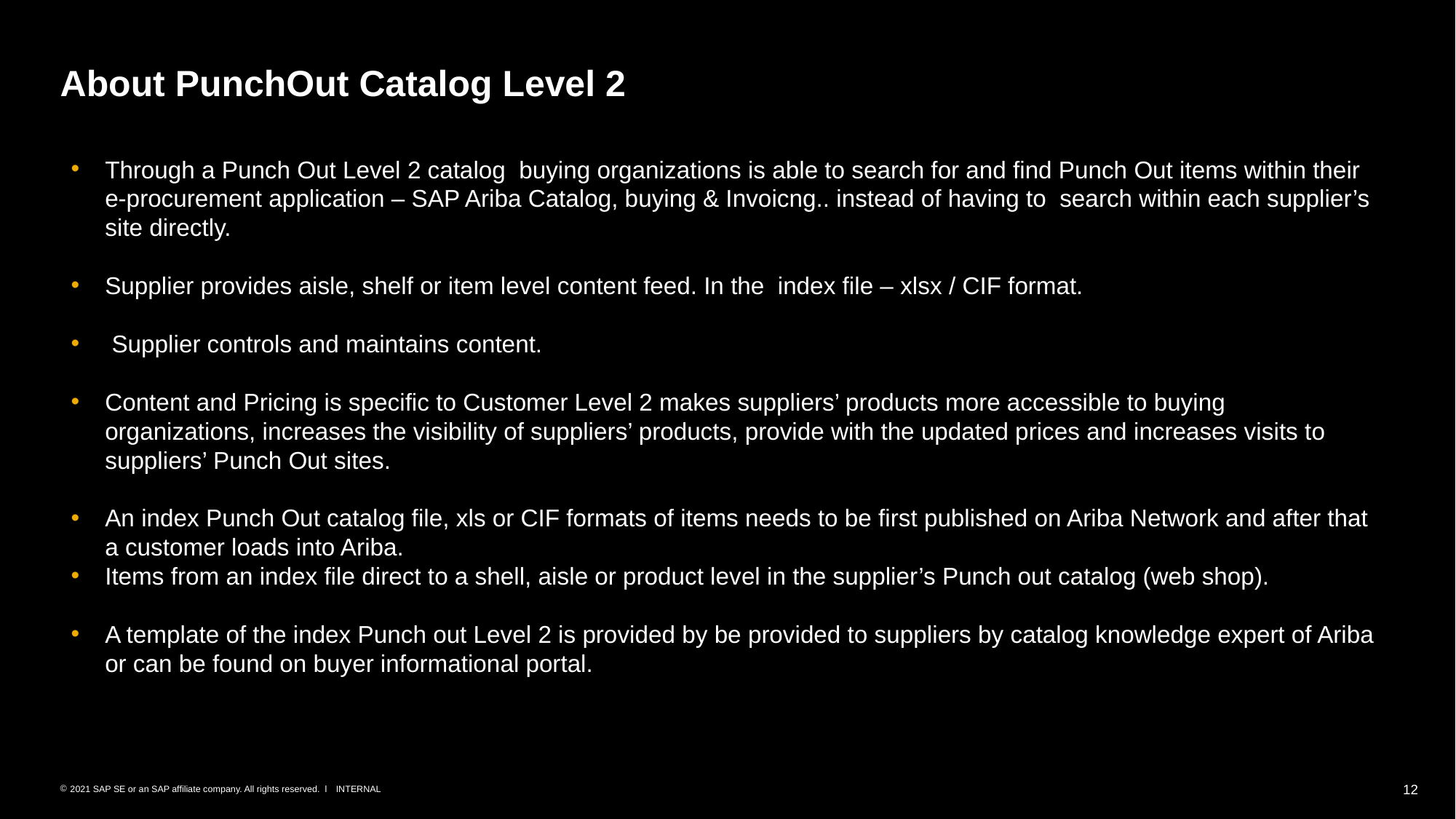

# About PunchOut Catalog Level 2
Through a Punch Out Level 2 catalog  buying organizations is able to search for and find Punch Out items within their e-procurement application – SAP Ariba Catalog, buying & Invoicng.. instead of having to  search within each supplier’s site directly.

Supplier provides aisle, shelf or item level content feed. In the  index file – xlsx / CIF format.

 Supplier controls and maintains content.

Content and Pricing is specific to Customer Level 2 makes suppliers’ products more accessible to buying organizations, increases the visibility of suppliers’ products, provide with the updated prices and increases visits to suppliers’ Punch Out sites.

An index Punch Out catalog file, xls or CIF formats of items needs to be first published on Ariba Network and after that a customer loads into Ariba.
Items from an index file direct to a shell, aisle or product level in the supplier’s Punch out catalog (web shop).

A template of the index Punch out Level 2 is provided by be provided to suppliers by catalog knowledge expert of Ariba or can be found on buyer informational portal.